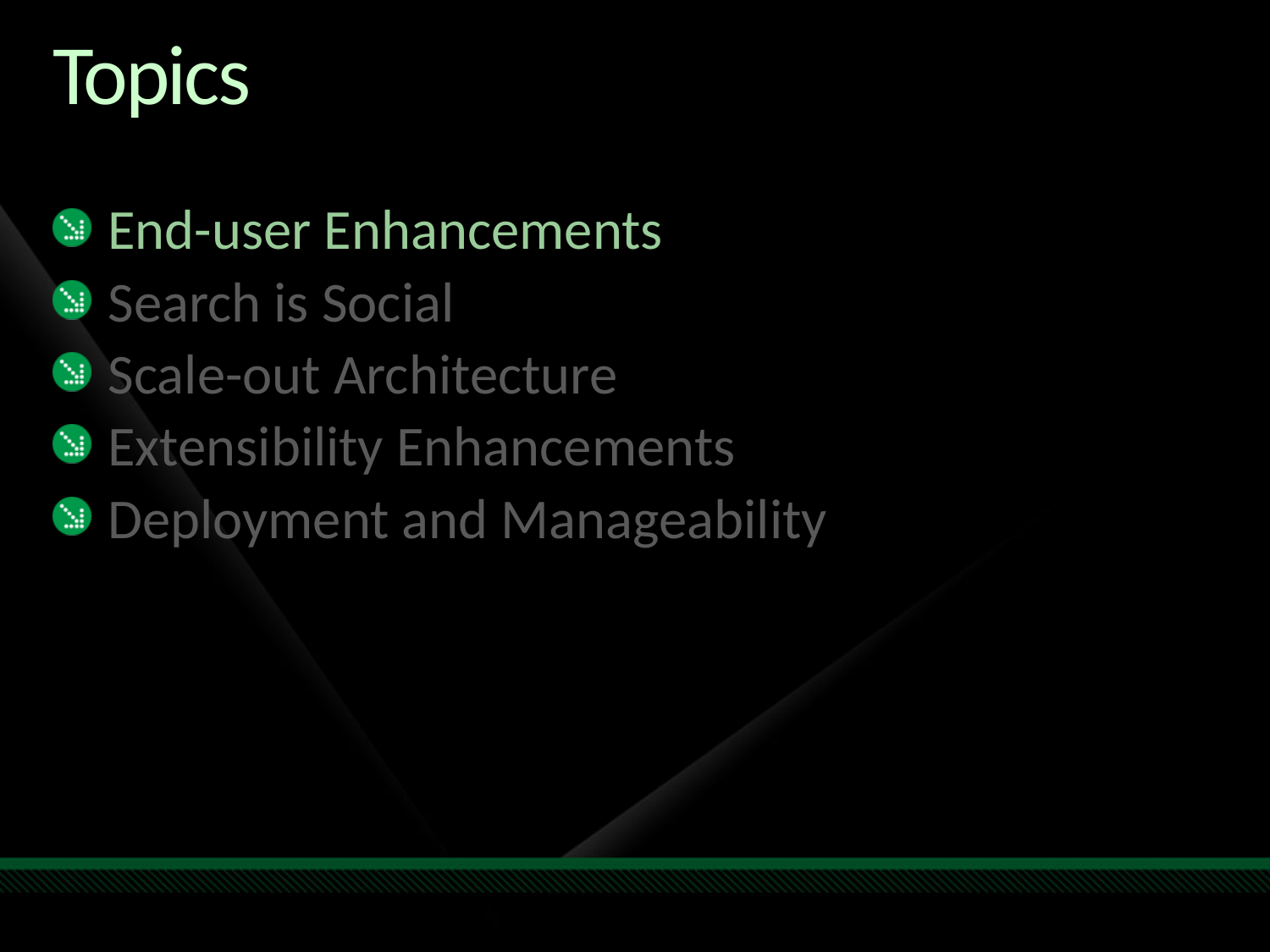

# Topics
End-user Enhancements
Search is Social
Scale-out Architecture
Extensibility Enhancements
Deployment and Manageability